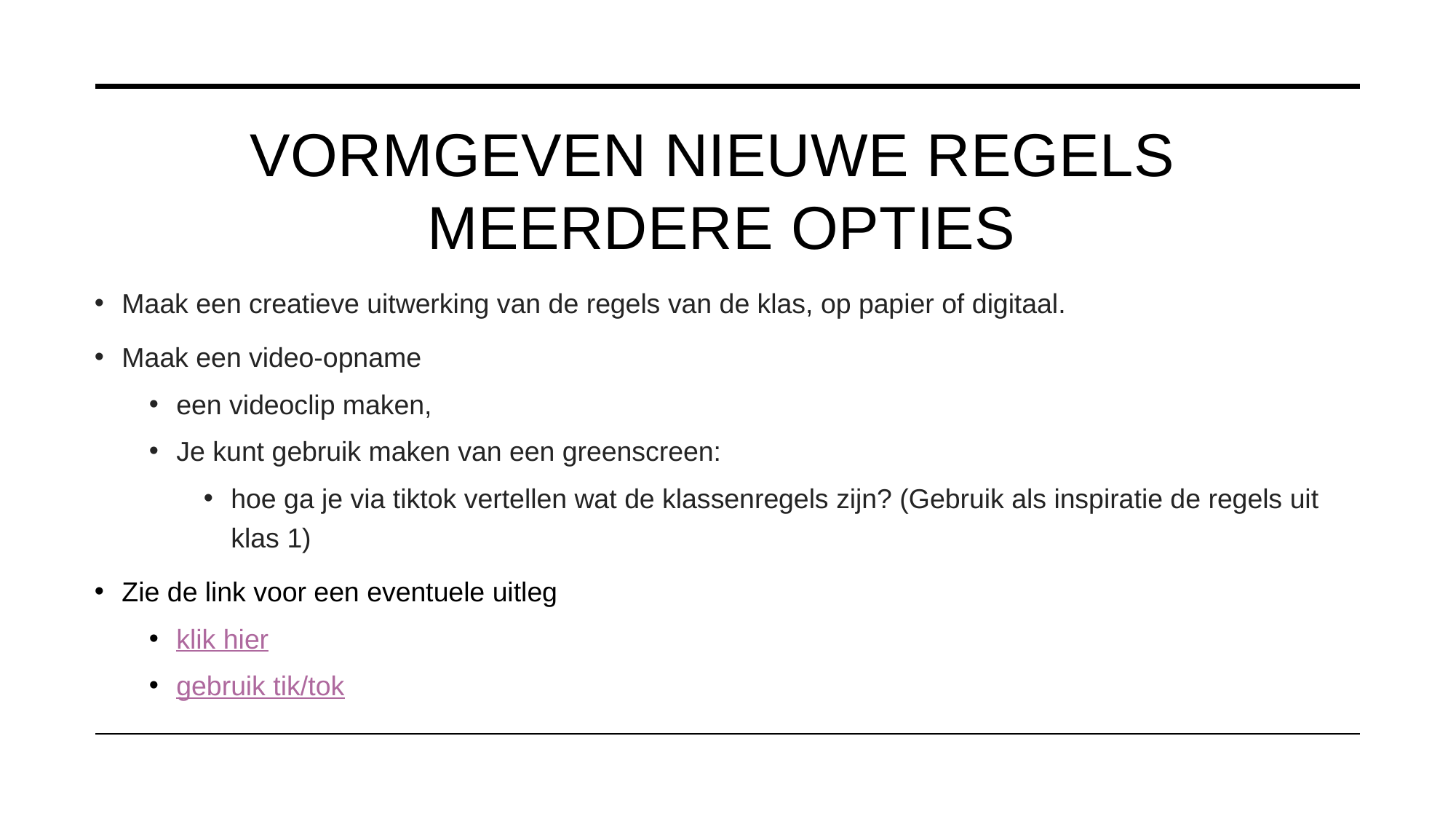

# Vormgeven nieuwe regels meerdere opties
Maak een creatieve uitwerking van de regels van de klas, op papier of digitaal.
Maak een video-opname
een videoclip maken,
Je kunt gebruik maken van een greenscreen:
hoe ga je via tiktok vertellen wat de klassenregels zijn? (Gebruik als inspiratie de regels uit klas 1)
Zie de link voor een eventuele uitleg
klik hier
gebruik tik/tok